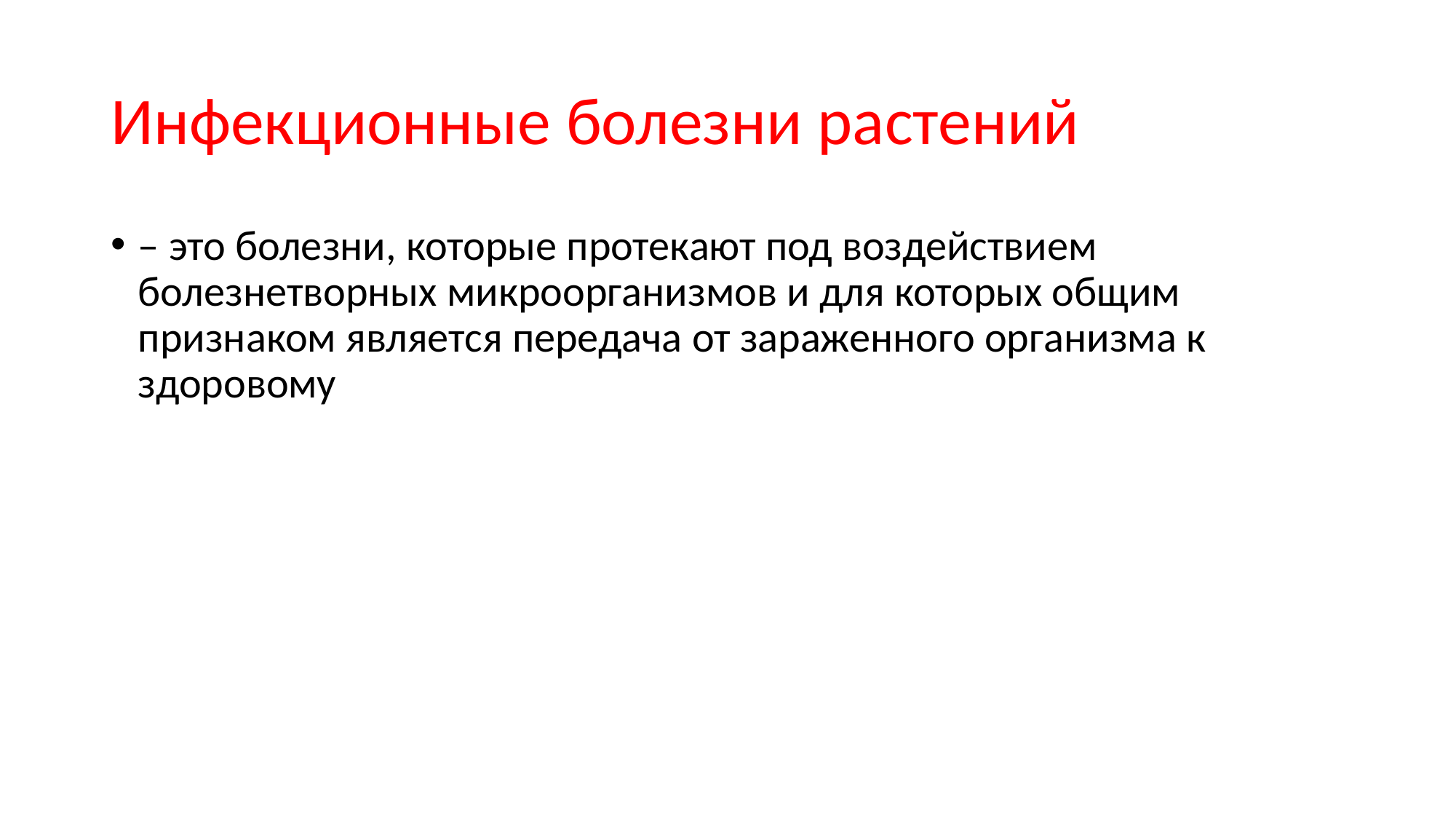

# Инфекционные болезни растений
– это болезни, которые протекают под воздействием болезнетворных микроорганизмов и для которых общим признаком является передача от зараженного организма к здоровому